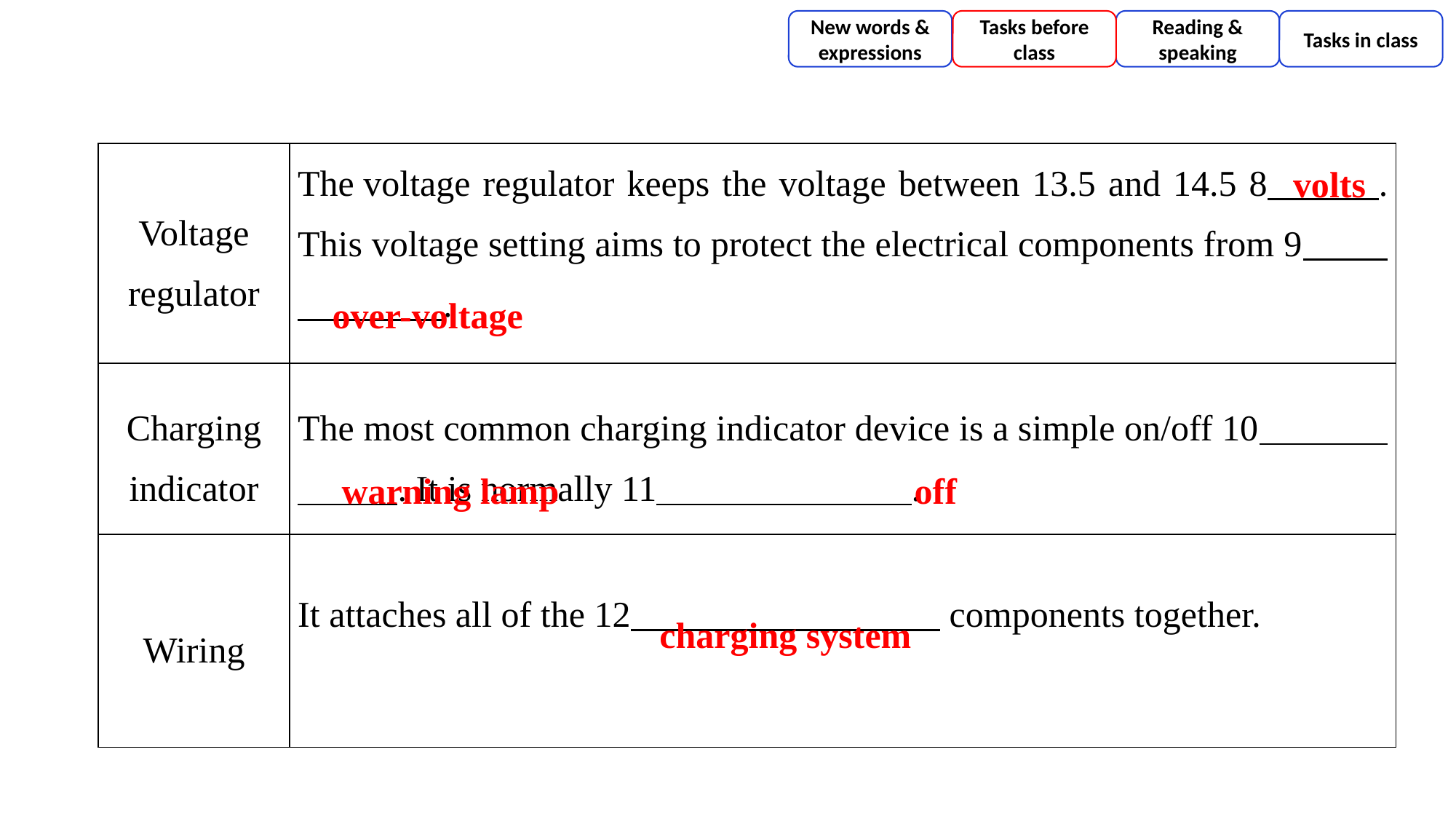

New words & expressions
Tasks before class
Reading & speaking
Tasks in class
| Voltage regulator | The voltage regulator keeps the voltage between 13.5 and 14.5 8 . This voltage setting aims to protect the electrical components from 9 . |
| --- | --- |
| Charging indicator | The most common charging indicator device is a simple on/off 10 . It is normally 11 . |
| Wiring | It attaches all of the 12 components together. |
volts
over-voltage
warning lamp
off
charging system